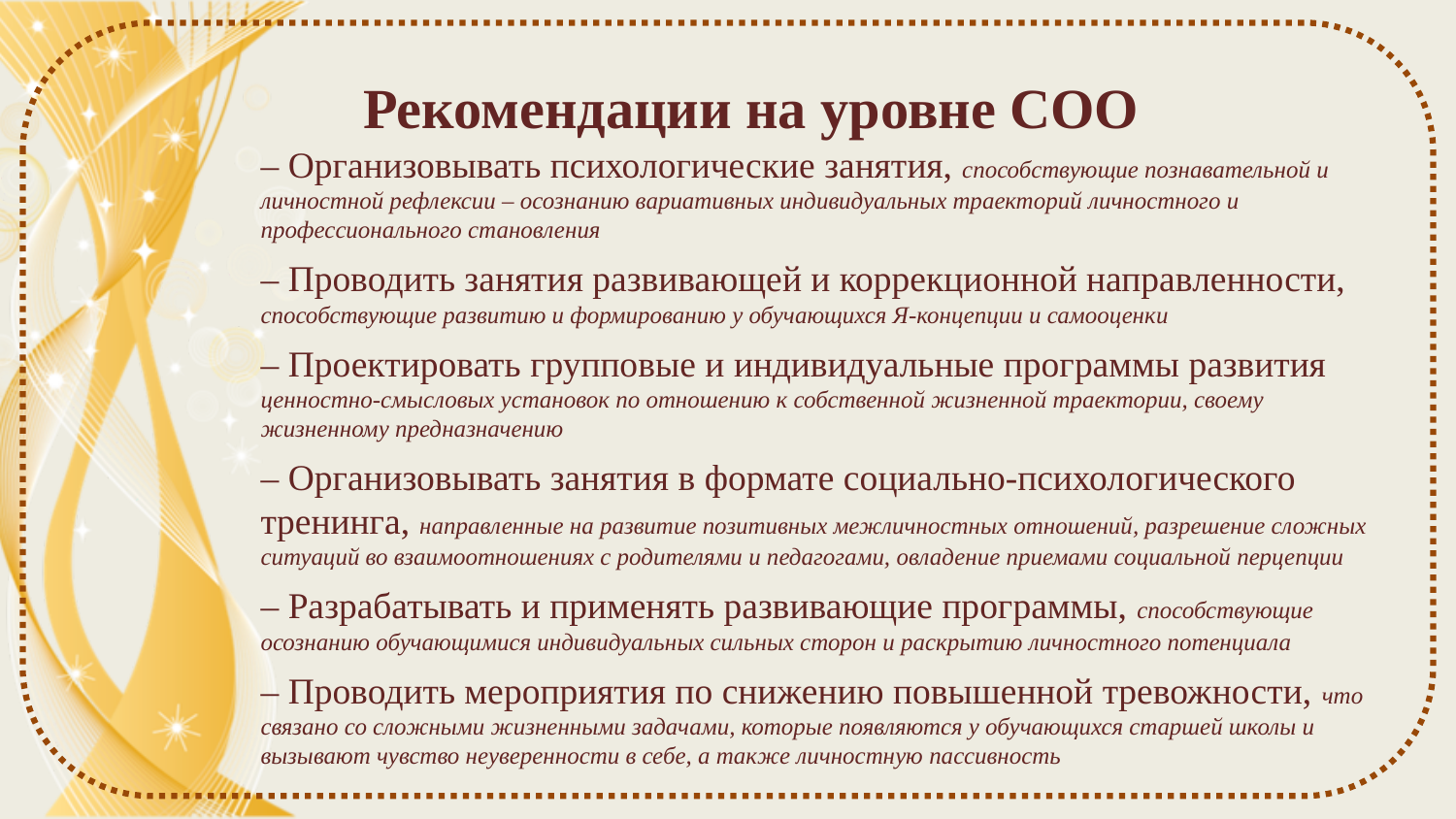

# Рекомендации на уровне СОО
– Организовывать психологические занятия, способствующие познавательной и личностной рефлексии – осознанию вариативных индивидуальных траекторий личностного и профессионального становления
– Проводить занятия развивающей и коррекционной направленности, способствующие развитию и формированию у обучающихся Я-концепции и самооценки
– Проектировать групповые и индивидуальные программы развития ценностно-смысловых установок по отношению к собственной жизненной траектории, своему жизненному предназначению
– Организовывать занятия в формате социально-психологического тренинга, направленные на развитие позитивных межличностных отношений, разрешение сложных ситуаций во взаимоотношениях с родителями и педагогами, овладение приемами социальной перцепции
– Разрабатывать и применять развивающие программы, способствующие осознанию обучающимися индивидуальных сильных сторон и раскрытию личностного потенциала
– Проводить мероприятия по снижению повышенной тревожности, что связано со сложными жизненными задачами, которые появляются у обучающихся старшей школы и вызывают чувство неуверенности в себе, а также личностную пассивность